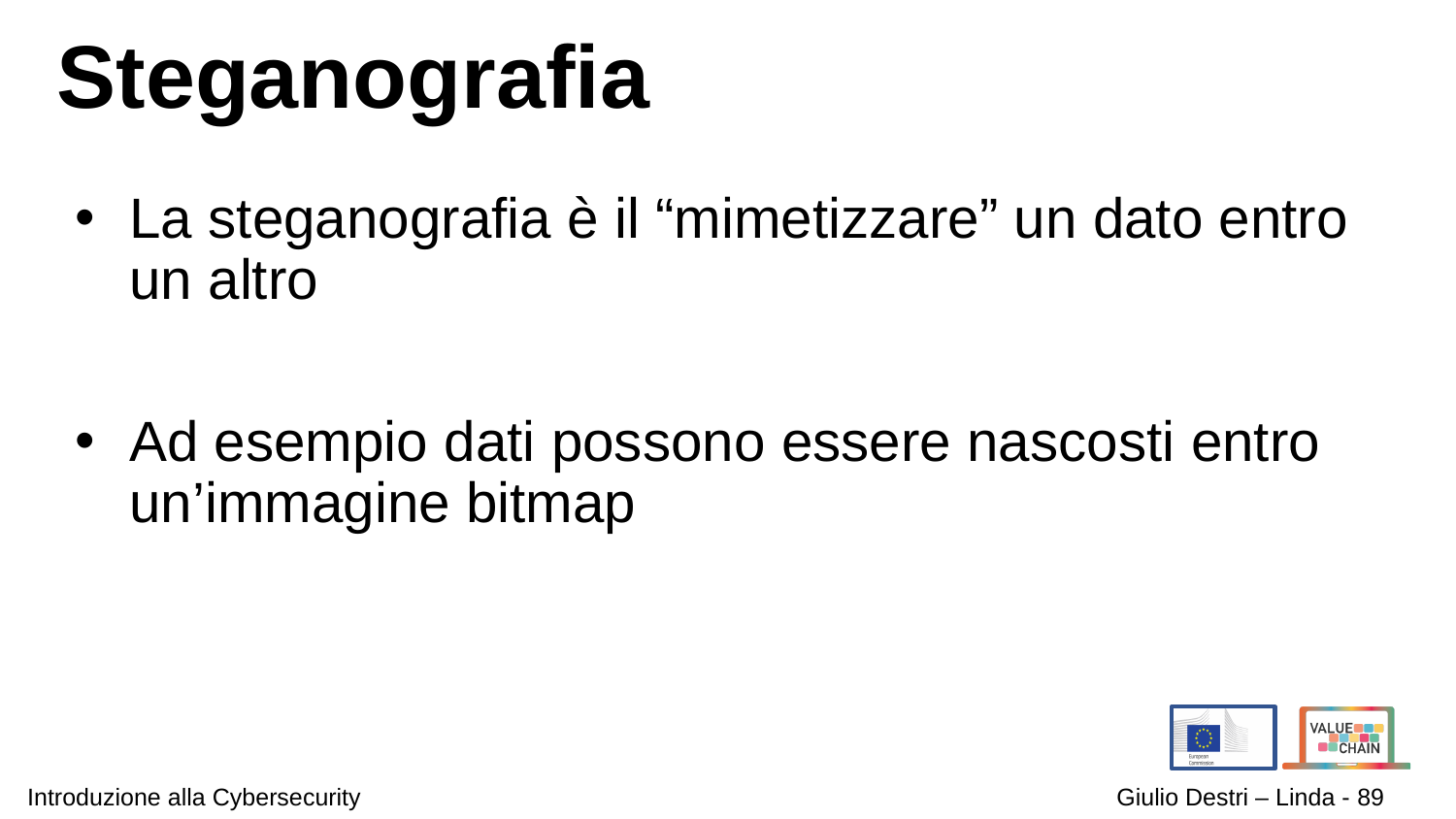

# Steganografia
La steganografia è il “mimetizzare” un dato entro un altro

Ad esempio dati possono essere nascosti entro un’immagine bitmap